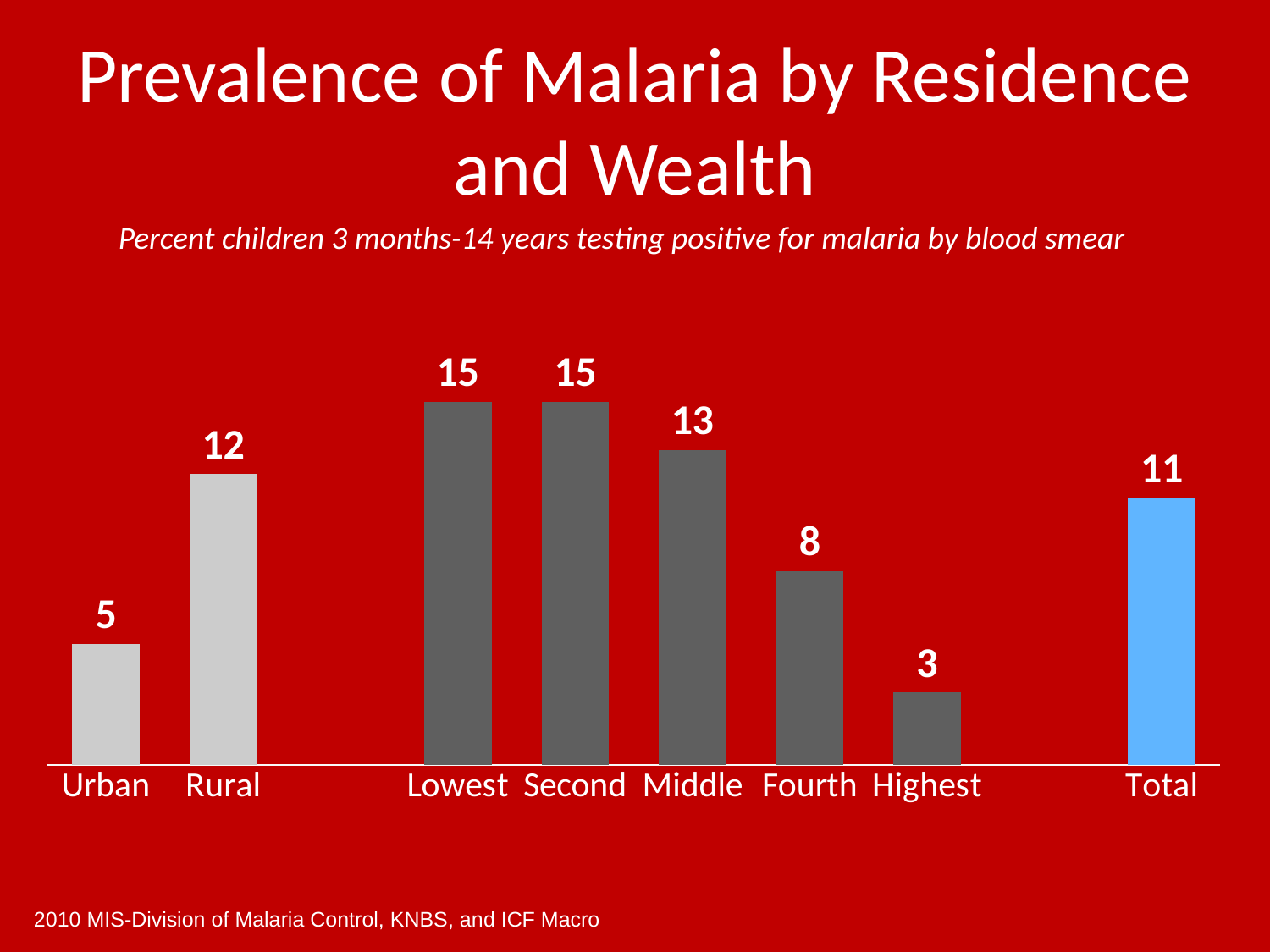

# Prevalence of Malaria by Residence and Wealth

### Chart

| Category |  |
|---|---|
| Urban | 5.0 |
| Rural | 12.0 |
|  | None |
| Lowest | 15.0 |
| Second | 15.0 |
| Middle | 13.0 |
| Fourth | 8.0 |
| Highest | 3.0 |
|  | None |
| Total | 11.0 |
Percent children 3 months-14 years testing positive for malaria by blood smear
2010 MIS-Division of Malaria Control, KNBS, and ICF Macro